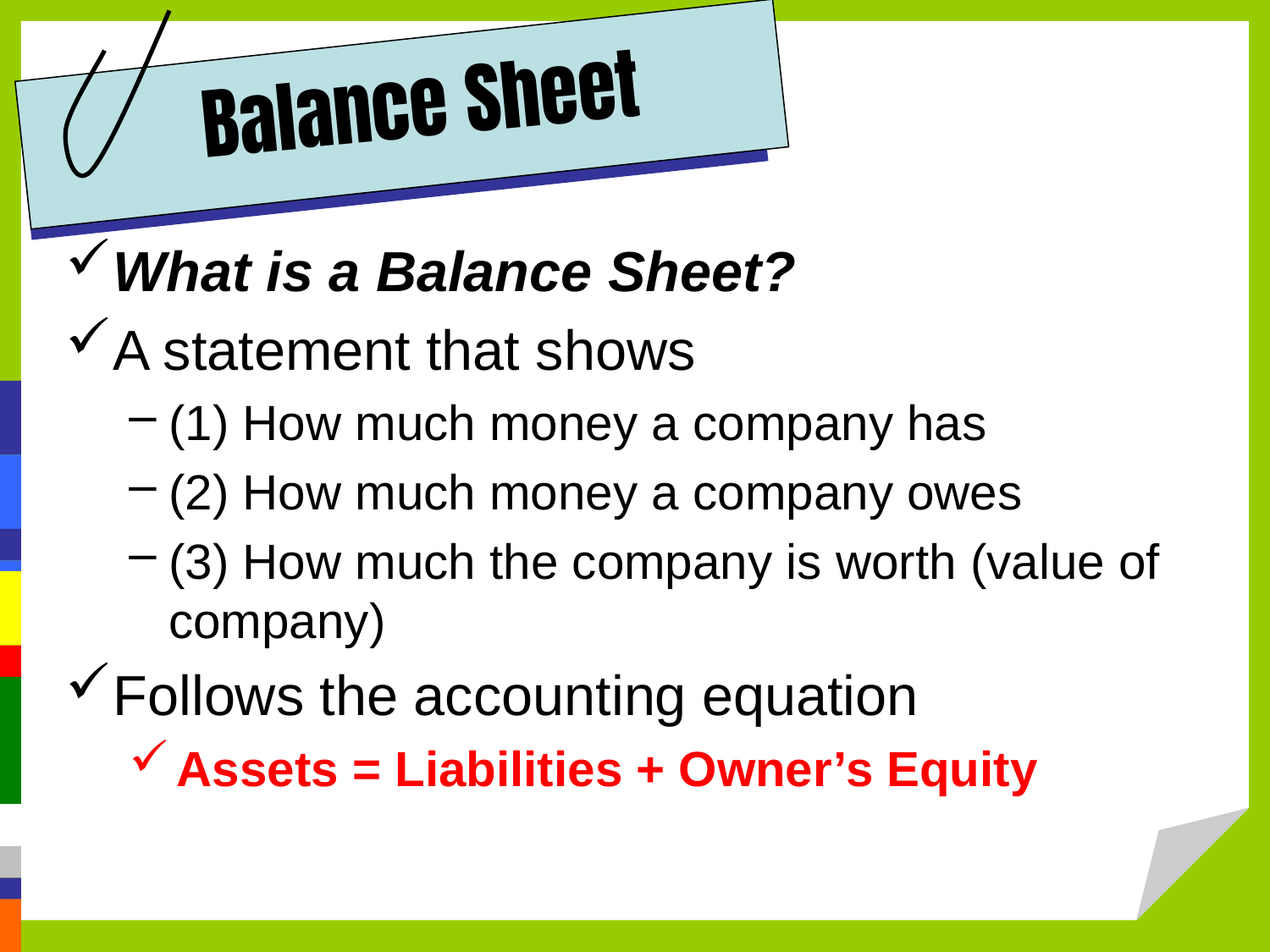

Balance Sheet
What is a Balance Sheet?
A statement that shows
(1) How much money a company has
(2) How much money a company owes
(3) How much the company is worth (value of company)
Follows the accounting equation
Assets = Liabilities + Owner’s Equity